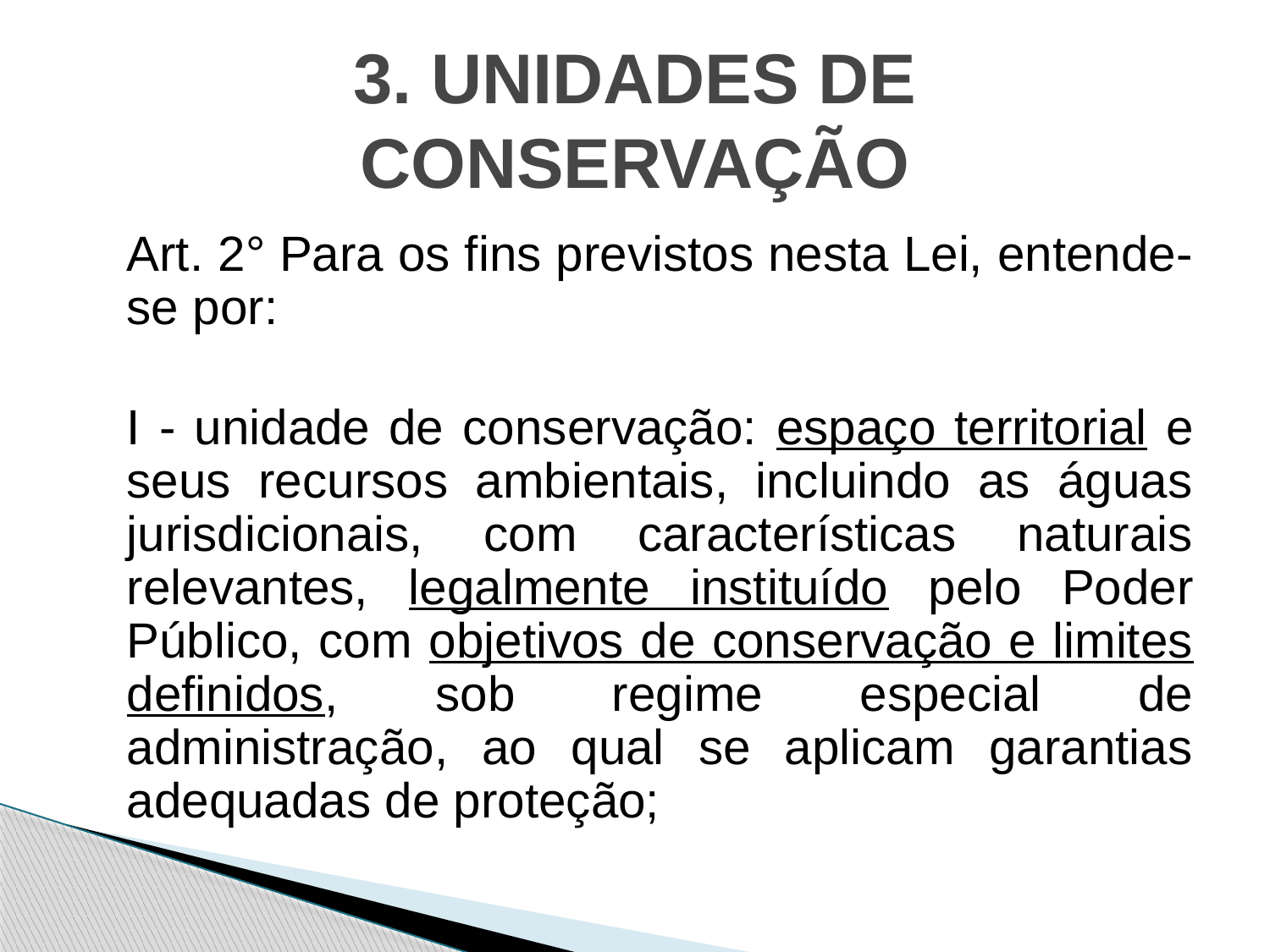

# 3. UNIDADES DE CONSERVAÇÃO
	Art. 2° Para os fins previstos nesta Lei, entende-se por:

	I - unidade de conservação: espaço territorial e seus recursos ambientais, incluindo as águas jurisdicionais, com características naturais relevantes, legalmente instituído pelo Poder Público, com objetivos de conservação e limites definidos, sob regime especial de administração, ao qual se aplicam garantias adequadas de proteção;